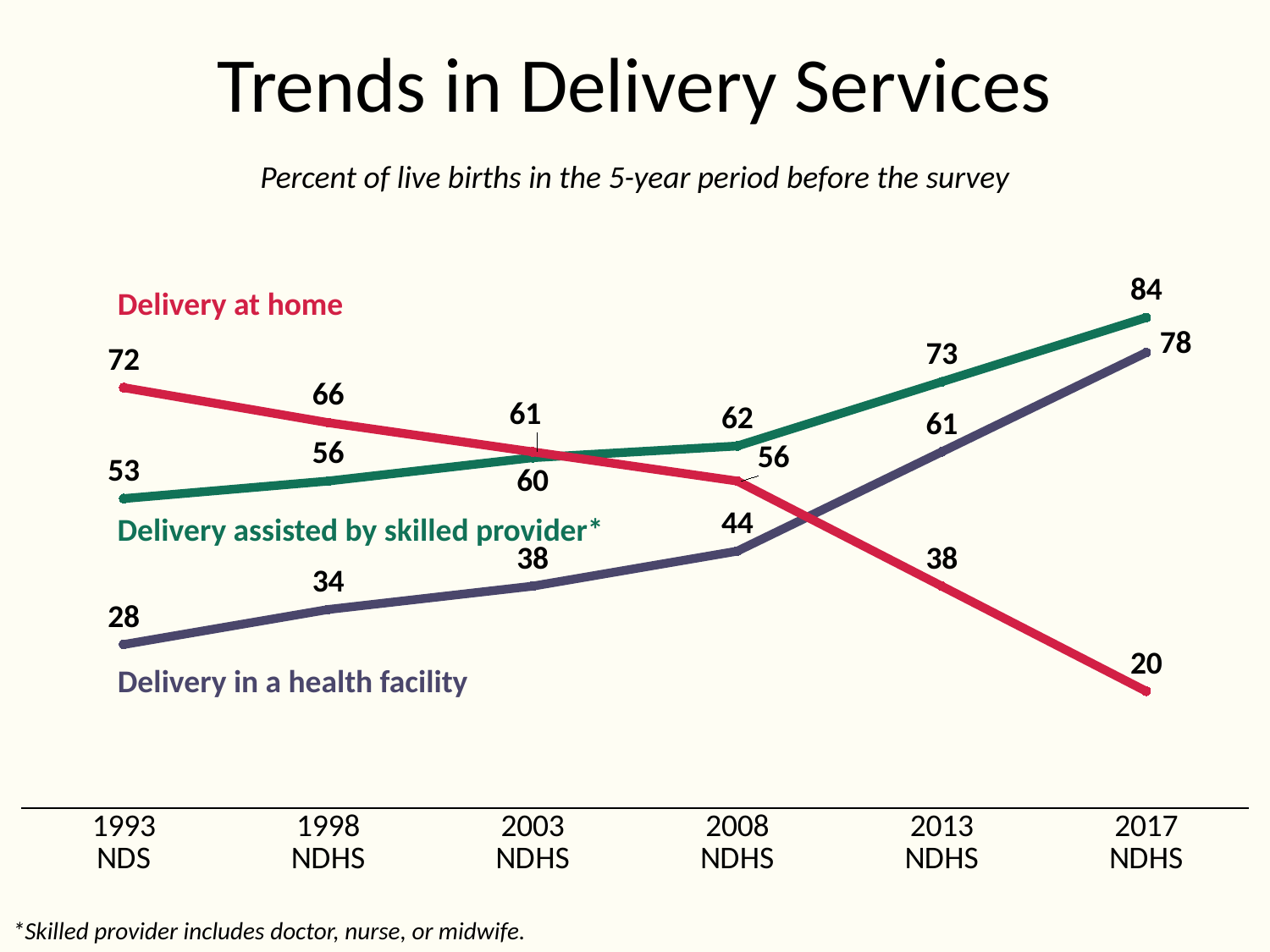

# Trends in Delivery Services
Percent of live births in the 5-year period before the survey

### Chart

| Category | Delivery in a health facility | Delivery assisted by a skilled provider | Delivery at home |
|---|---|---|---|
| 1993
NDS | 28.0 | 53.0 | 72.0 |
| 1998
NDHS | 34.0 | 56.0 | 66.0 |
| 2003
NDHS | 38.0 | 60.0 | 61.0 |
| 2008
NDHS | 44.0 | 62.0 | 56.0 |
| 2013
NDHS | 61.0 | 73.0 | 38.0 |
| 2017
NDHS | 78.0 | 84.0 | 20.0 |
Delivery at home
Delivery assisted by skilled provider*
Delivery in a health facility
*Skilled provider includes doctor, nurse, or midwife.